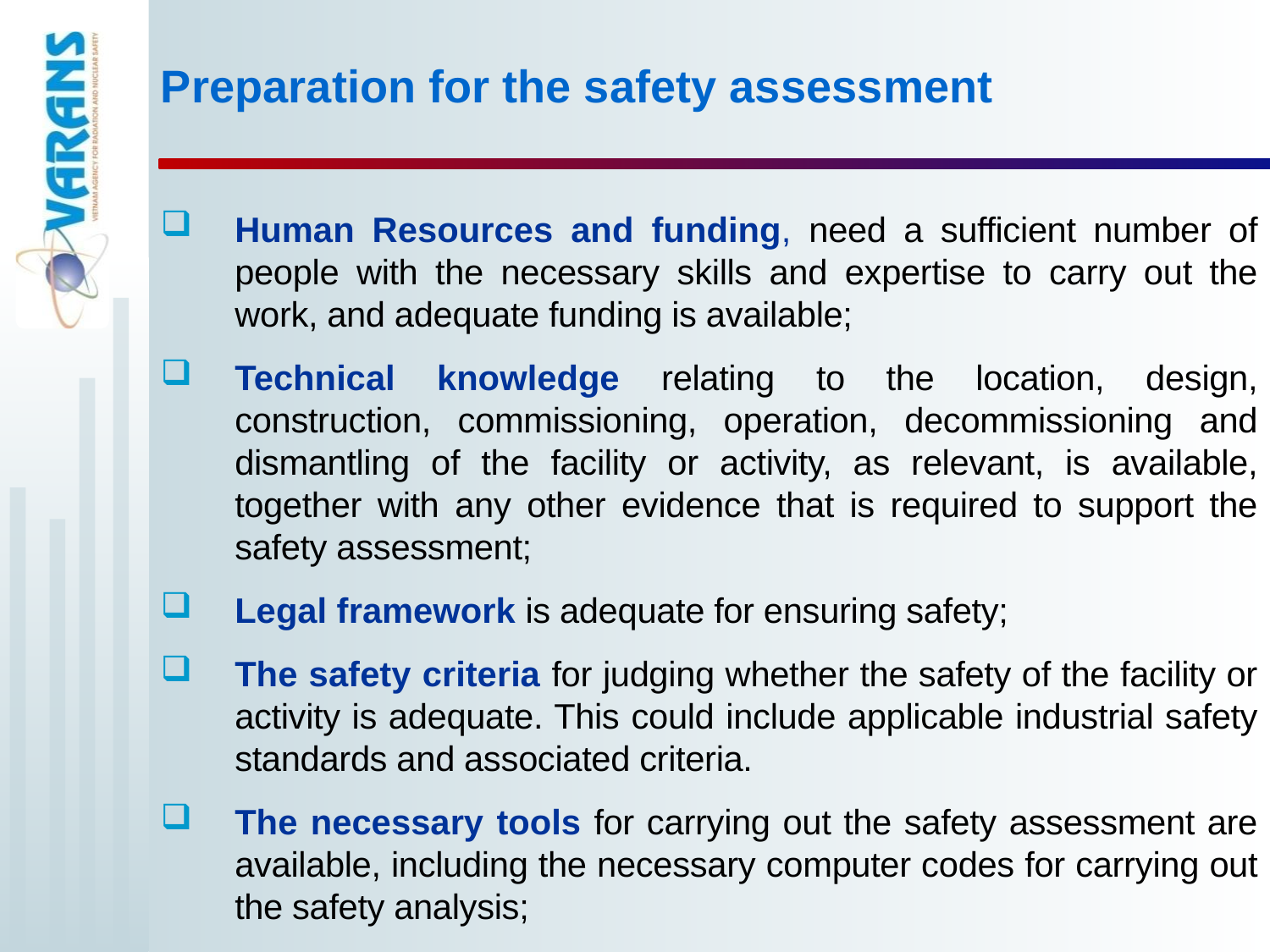

Preparation for the safety assessment

Human Resources and funding, need a sufficient number of people with the necessary skills and expertise to carry out the work, and adequate funding is available;
Technical knowledge relating to the location, design, construction, commissioning, operation, decommissioning and dismantling of the facility or activity, as relevant, is available, together with any other evidence that is required to support the safety assessment;
Legal framework is adequate for ensuring safety;
The safety criteria for judging whether the safety of the facility or activity is adequate. This could include applicable industrial safety standards and associated criteria.
The necessary tools for carrying out the safety assessment are available, including the necessary computer codes for carrying out the safety analysis;